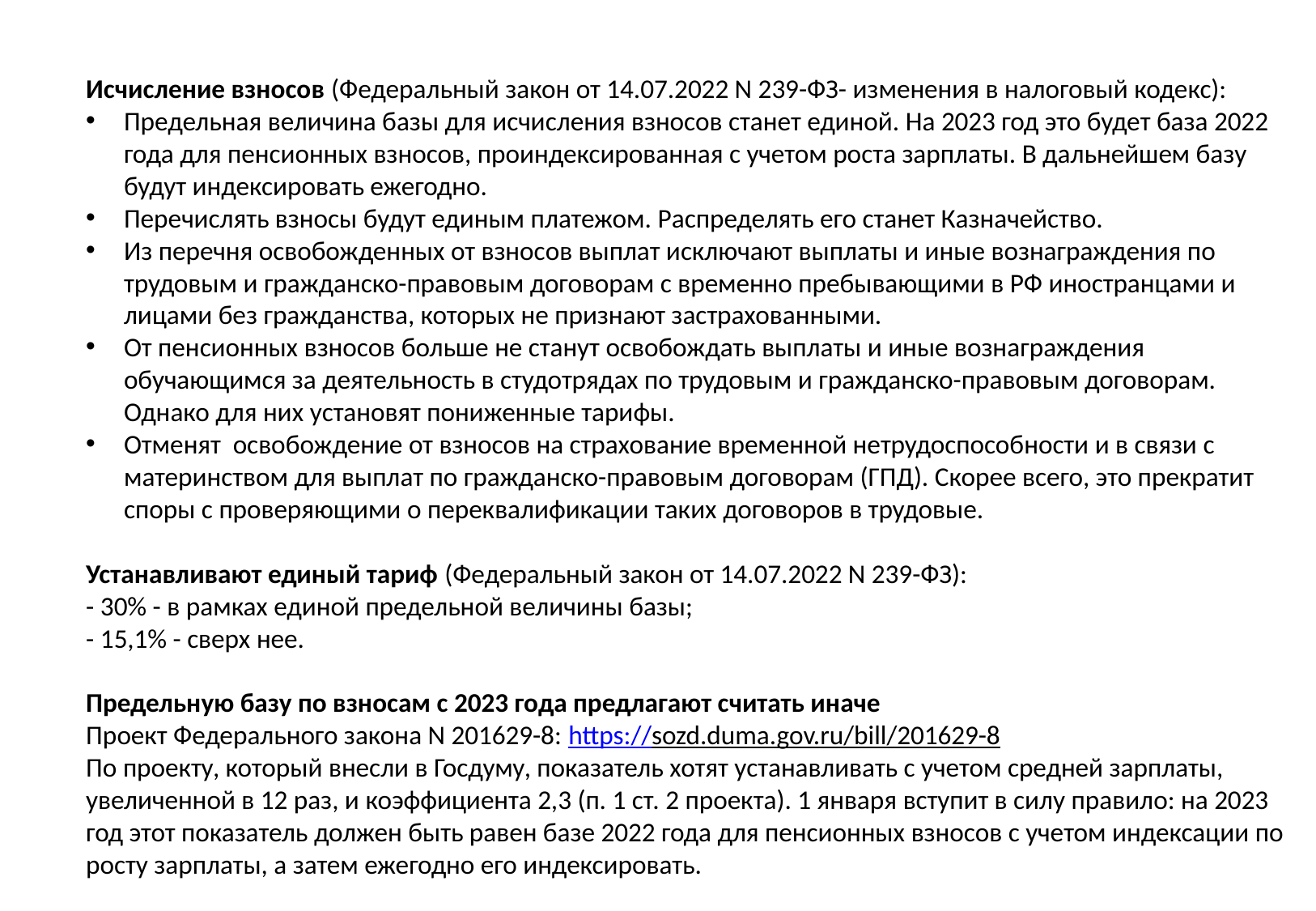

Исчисление взносов (Федеральный закон от 14.07.2022 N 239-ФЗ- изменения в налоговый кодекс):
Предельная величина базы для исчисления взносов станет единой. На 2023 год это будет база 2022 года для пенсионных взносов, проиндексированная с учетом роста зарплаты. В дальнейшем базу будут индексировать ежегодно.
Перечислять взносы будут единым платежом. Распределять его станет Казначейство.
Из перечня освобожденных от взносов выплат исключают выплаты и иные вознаграждения по трудовым и гражданско-правовым договорам с временно пребывающими в РФ иностранцами и лицами без гражданства, которых не признают застрахованными.
От пенсионных взносов больше не станут освобождать выплаты и иные вознаграждения обучающимся за деятельность в студотрядах по трудовым и гражданско-правовым договорам. Однако для них установят пониженные тарифы.
Отменят  освобождение от взносов на страхование временной нетрудоспособности и в связи с материнством для выплат по гражданско-правовым договорам (ГПД). Скорее всего, это прекратит споры с проверяющими о переквалификации таких договоров в трудовые.

Устанавливают единый тариф (Федеральный закон от 14.07.2022 N 239-ФЗ):
- 30% - в рамках единой предельной величины базы;
- 15,1% - сверх нее.

Предельную базу по взносам с 2023 года предлагают считать иначе
Проект Федерального закона N 201629-8: https://sozd.duma.gov.ru/bill/201629-8
По проекту, который внесли в Госдуму, показатель хотят устанавливать с учетом средней зарплаты, увеличенной в 12 раз, и коэффициента 2,3 (п. 1 ст. 2 проекта). 1 января вступит в силу правило: на 2023 год этот показатель должен быть равен базе 2022 года для пенсионных взносов с учетом индексации по росту зарплаты, а затем ежегодно его индексировать.